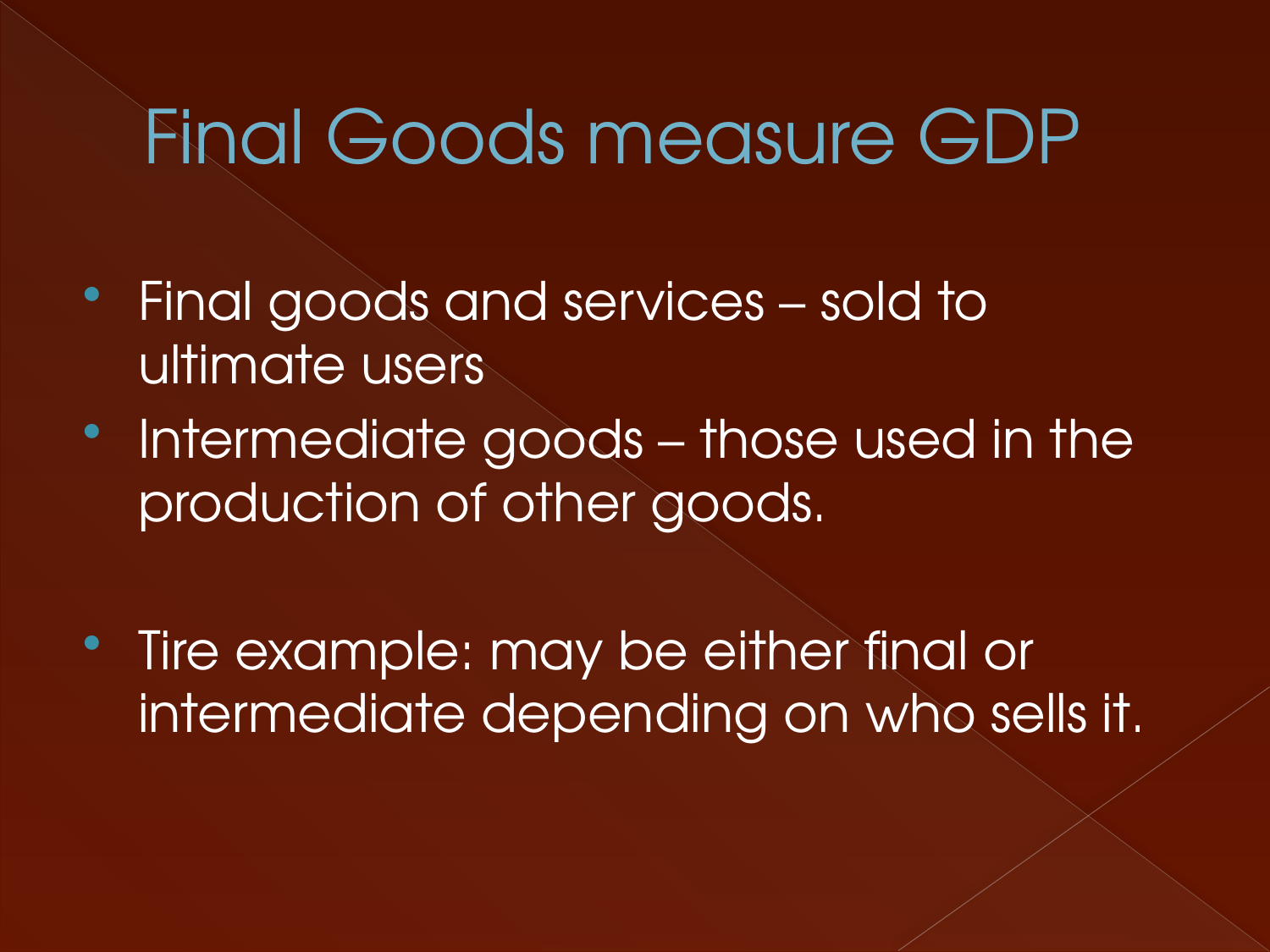

# Final Goods measure GDP
Final goods and services – sold to ultimate users
Intermediate goods – those used in the production of other goods.

Tire example: may be either final or intermediate depending on who sells it.